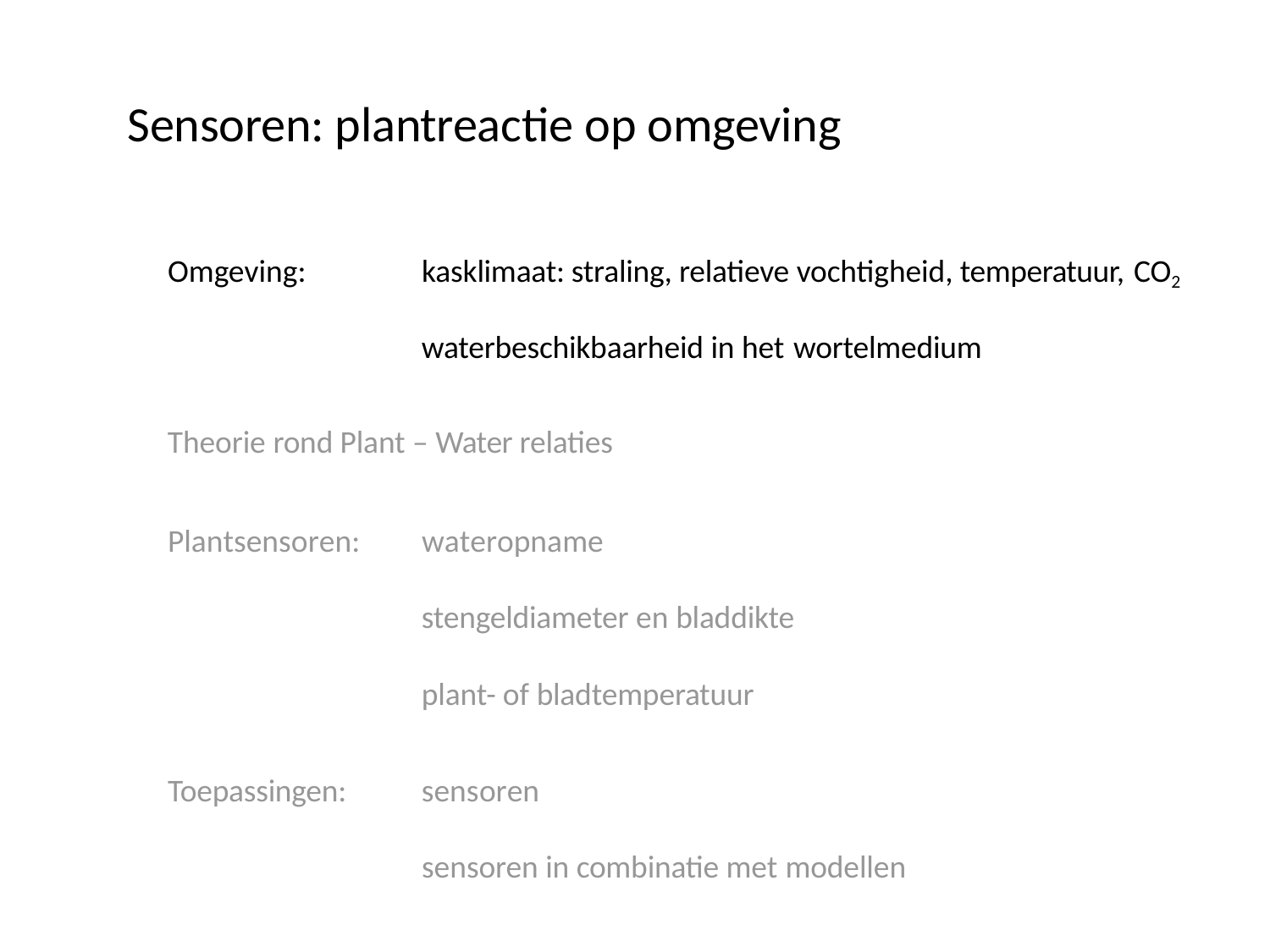

# Sensoren: plantreactie op omgeving
Omgeving:
kasklimaat: straling, relatieve vochtigheid, temperatuur, CO2
waterbeschikbaarheid in het wortelmedium

Theorie rond Plant – Water relaties
Plantsensoren:
wateropname
stengeldiameter en bladdikte

plant- of bladtemperatuur
Toepassingen:
sensoren
sensoren in combinatie met modellen